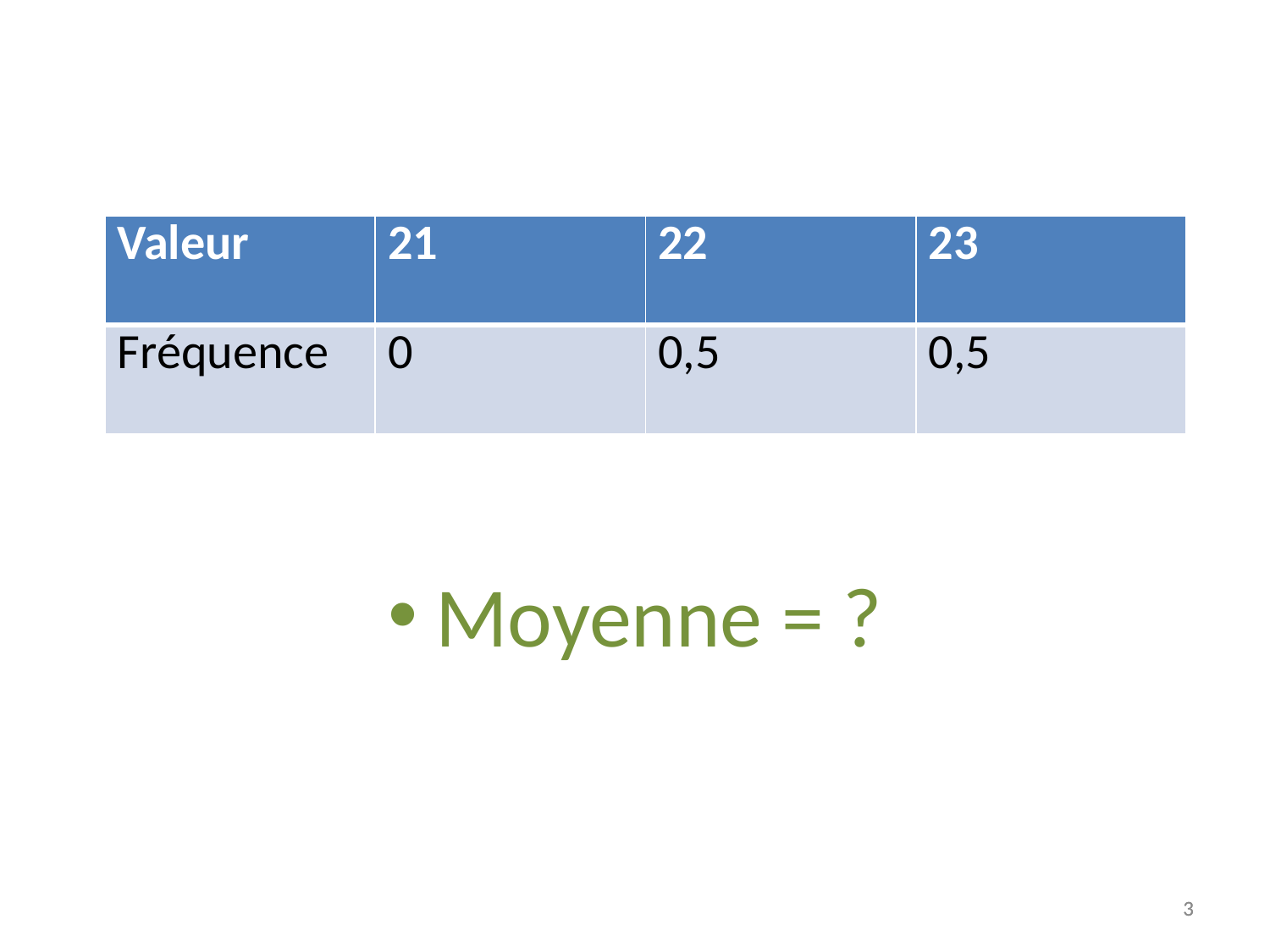

| Valeur | 21 | 22 | 23 |
| --- | --- | --- | --- |
| Fréquence | 0 | 0,5 | 0,5 |
Moyenne = ?

3
3